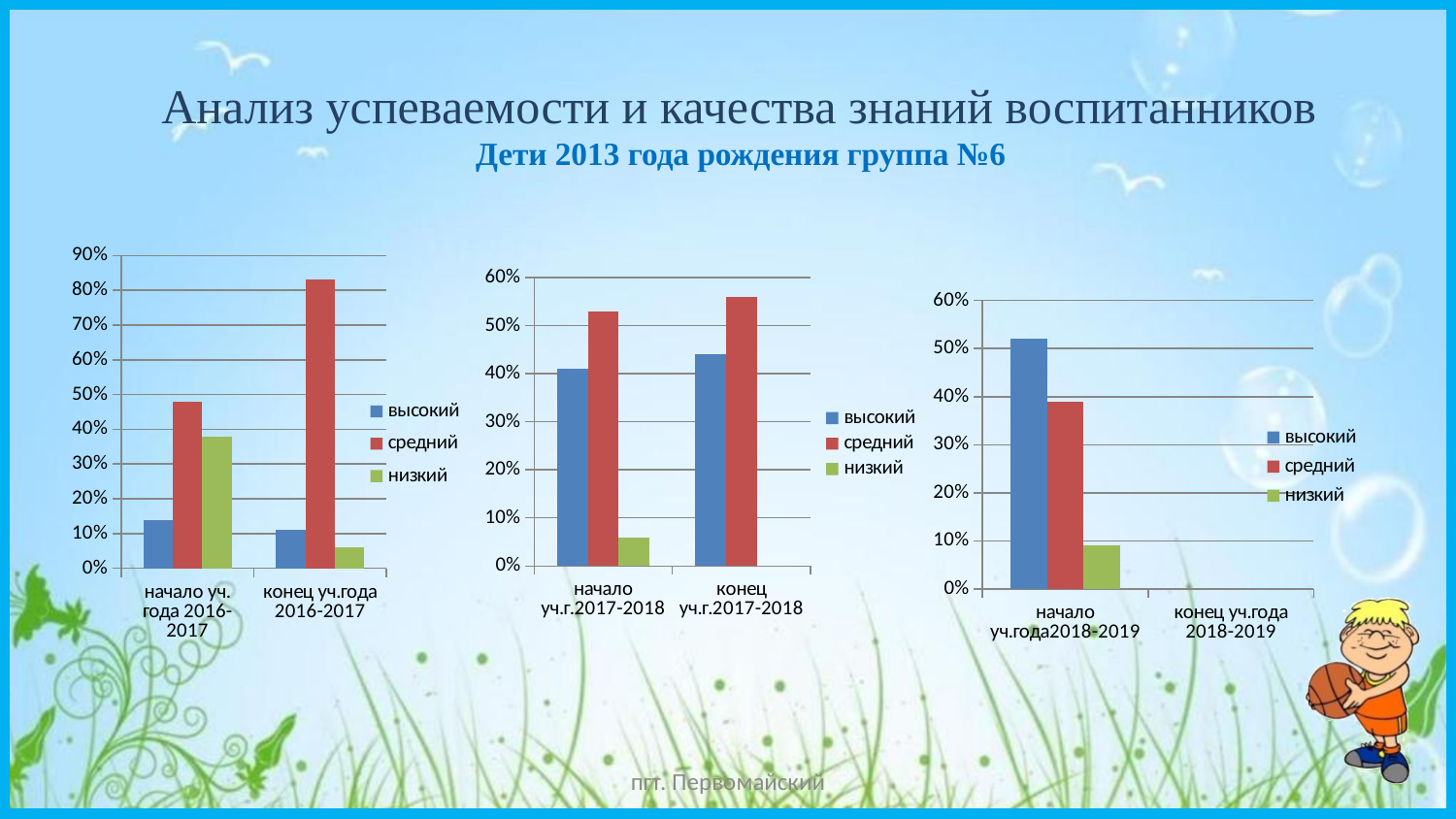

# Анализ успеваемости и качества знаний воспитанников Дети 2013 года рождения группа №6

### Chart

| Category | высокий | средний | низкий |
|---|---|---|---|
| начало уч. года 2016-2017 | 0.14 | 0.4800000000000003 | 0.3800000000000007 |
| конец уч.года 2016-2017 | 0.11 | 0.8300000000000006 | 0.06000000000000003 |

### Chart

| Category | высокий | средний | низкий |
|---|---|---|---|
| начало уч.г.2017-2018 | 0.4100000000000003 | 0.53 | 0.06000000000000003 |
| конец уч.г.2017-2018 | 0.44 | 0.56 | 0.0 |

### Chart

| Category | высокий | средний | низкий |
|---|---|---|---|
| начало уч.года2018-2019 | 0.52 | 0.39000000000000073 | 0.09000000000000002 |
| конец уч.года 2018-2019 | None | None | None |
пгт. Первомайский